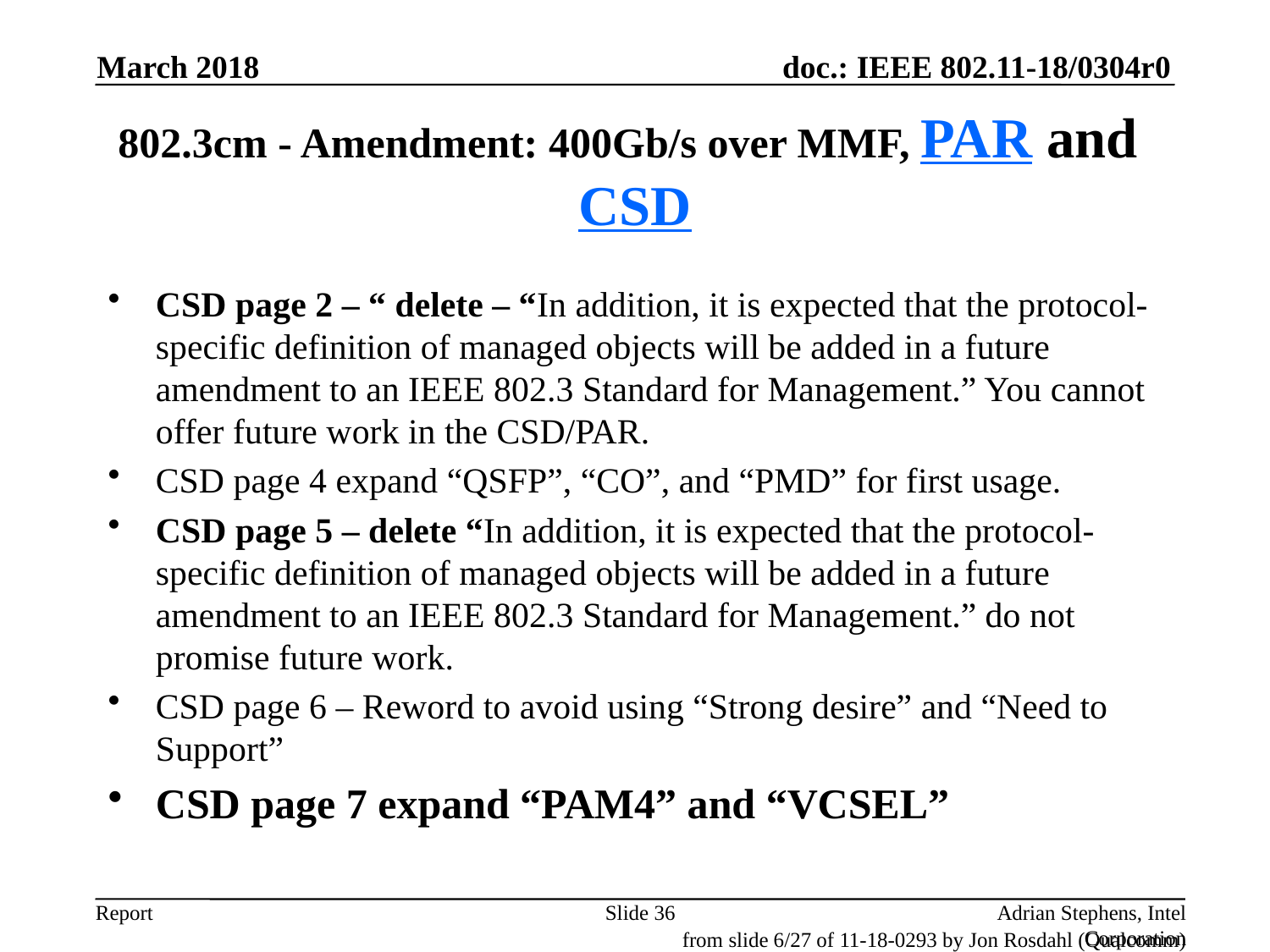

March 2018
# 802.3cm - Amendment: 400Gb/s over MMF, PAR and CSD
CSD page 2 – “ delete – “In addition, it is expected that the protocol-specific definition of managed objects will be added in a future amendment to an IEEE 802.3 Standard for Management.” You cannot offer future work in the CSD/PAR.
CSD page 4 expand “QSFP”, “CO”, and “PMD” for first usage.
CSD page 5 – delete “In addition, it is expected that the protocol-specific definition of managed objects will be added in a future amendment to an IEEE 802.3 Standard for Management.” do not promise future work.
CSD page 6 – Reword to avoid using “Strong desire” and “Need to Support”
CSD page 7 expand “PAM4” and “VCSEL”
Slide 36
Adrian Stephens, Intel Corporation
from slide 6/27 of 11-18-0293 by Jon Rosdahl (Qualcomm)